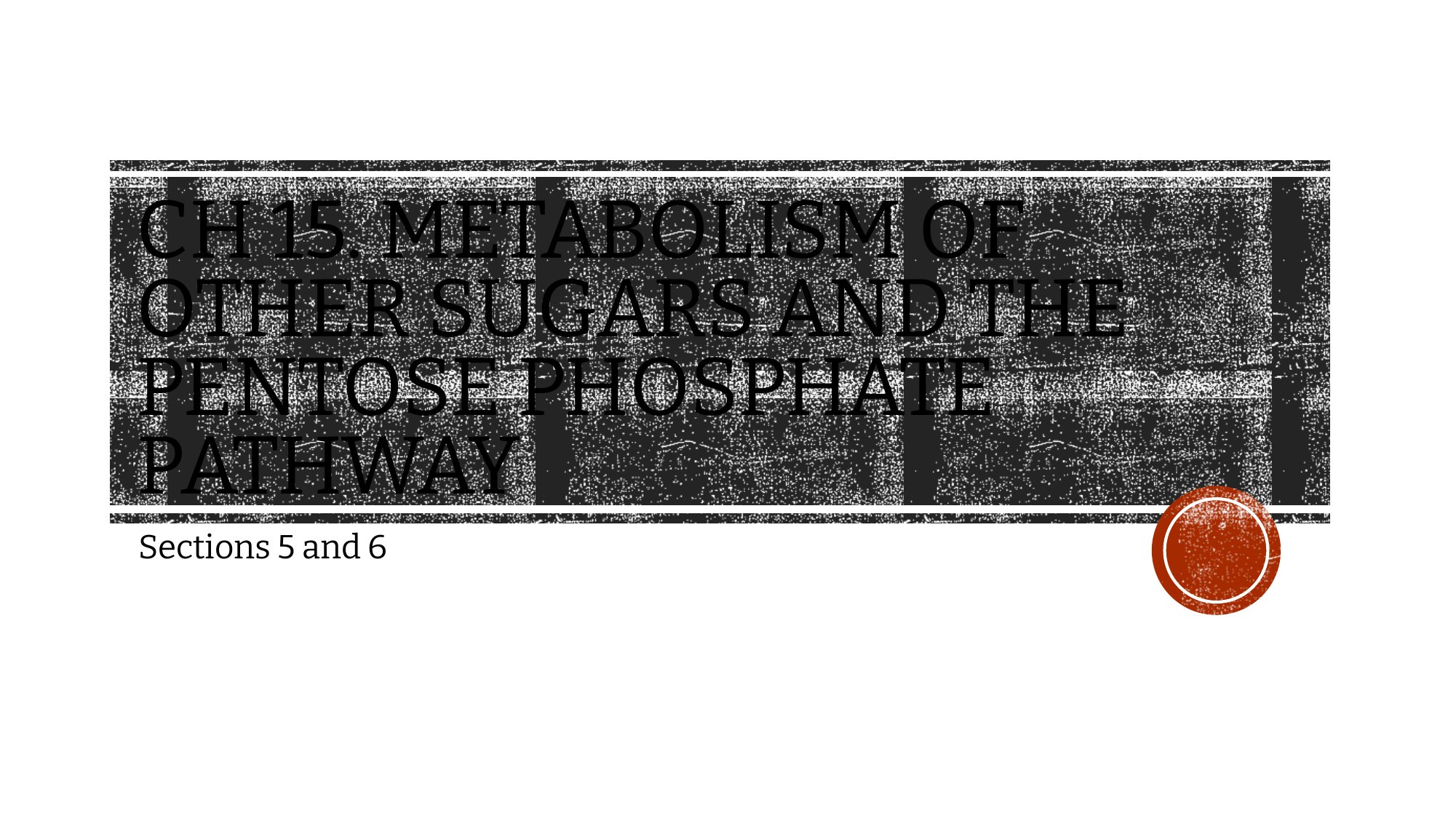

# Ch 15. Metabolism of other sugars and the pentose phosphate pathway
Sections 5 and 6